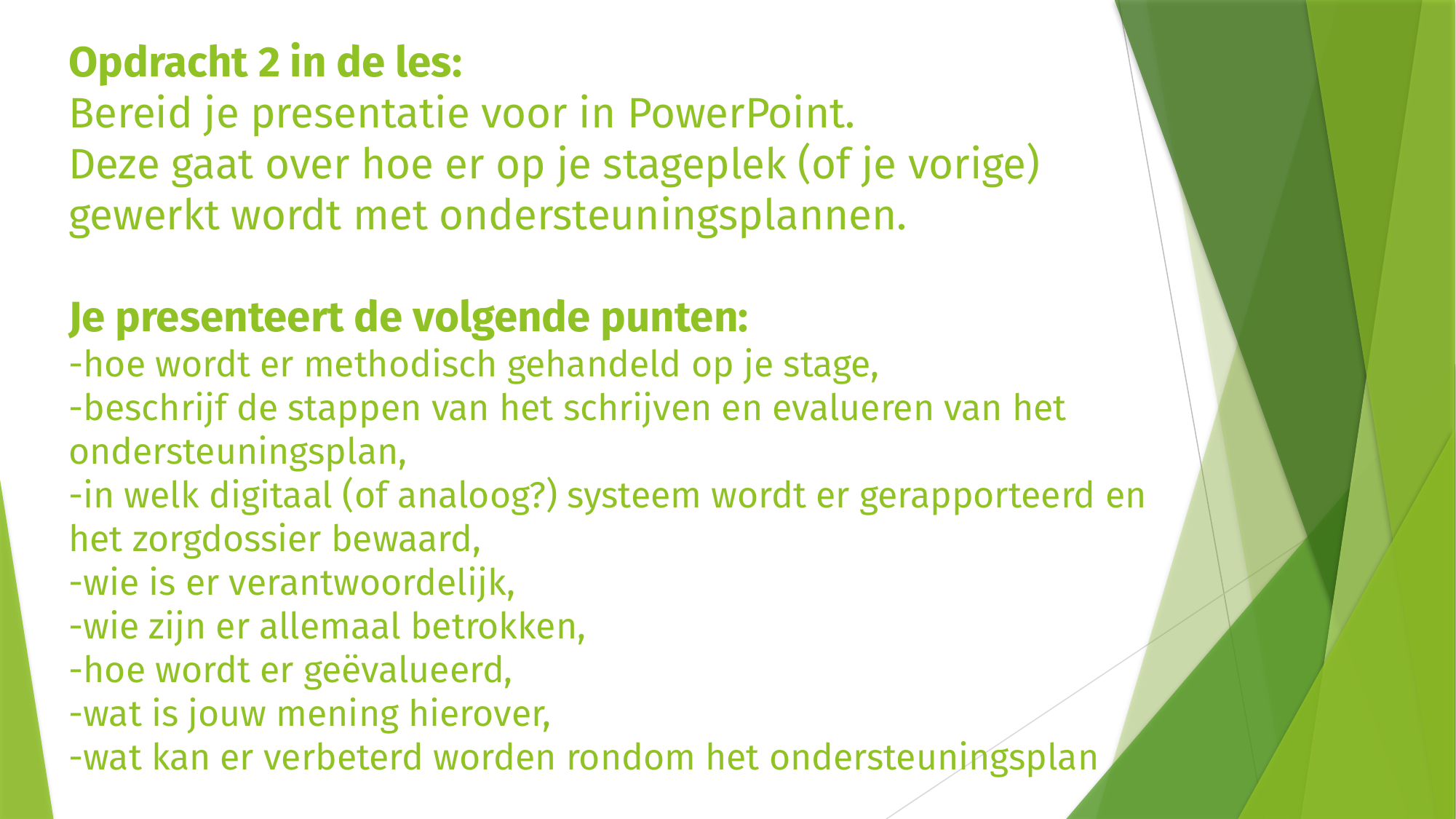

# Opdracht 2 in de les: Bereid je presentatie voor in PowerPoint. Deze gaat over hoe er op je stageplek (of je vorige) gewerkt wordt met ondersteuningsplannen. Je presenteert de volgende punten: -hoe wordt er methodisch gehandeld op je stage, -beschrijf de stappen van het schrijven en evalueren van het ondersteuningsplan, -in welk digitaal (of analoog?) systeem wordt er gerapporteerd en het zorgdossier bewaard, -wie is er verantwoordelijk, -wie zijn er allemaal betrokken, -hoe wordt er geëvalueerd, -wat is jouw mening hierover, -wat kan er verbeterd worden rondom het ondersteuningsplan